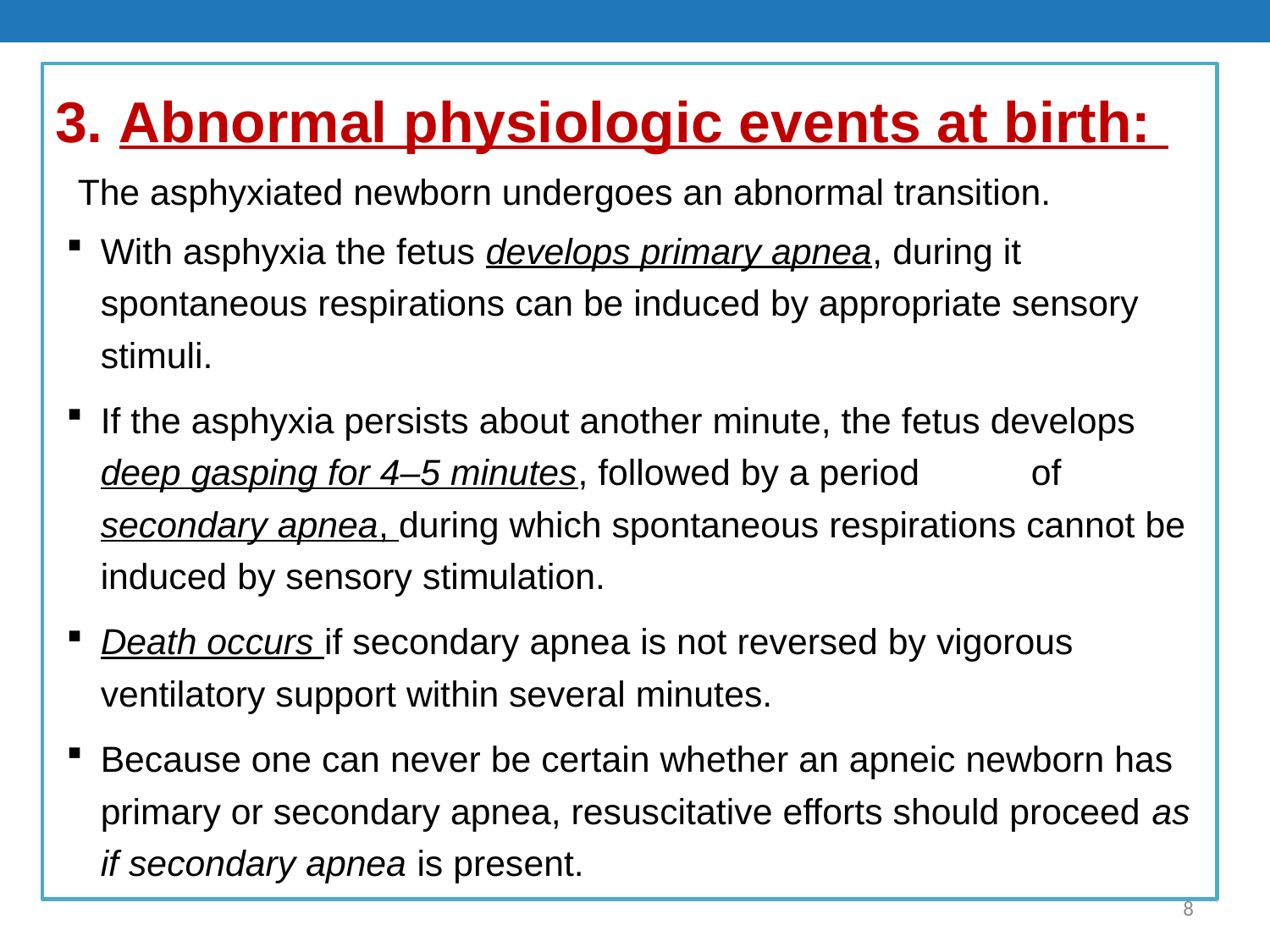

3. Abnormal physiologic events at birth:
The asphyxiated newborn undergoes an abnormal transition.
With asphyxia the fetus develops primary apnea, during it spontaneous respirations can be induced by appropriate sensory stimuli.
If the asphyxia persists about another minute, the fetus develops deep gasping for 4–5 minutes, followed by a period           of secondary apnea, during which spontaneous respirations cannot be induced by sensory stimulation.
Death occurs if secondary apnea is not reversed by vigorous ventilatory support within several minutes.
Because one can never be certain whether an apneic newborn has primary or secondary apnea, resuscitative efforts should proceed as if secondary apnea is present.
8